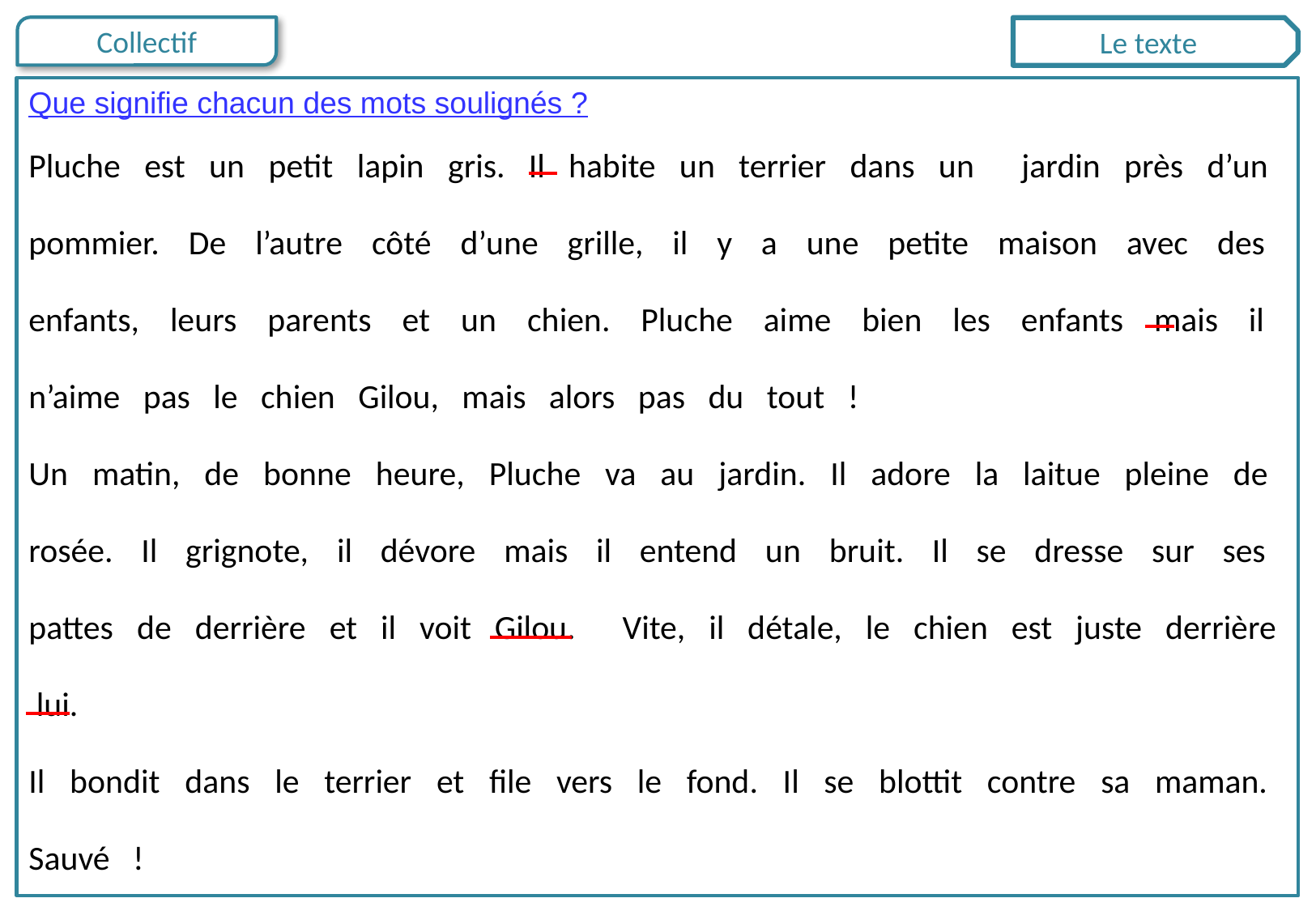

Le texte
Que signifie chacun des mots soulignés ?
Pluche   est   un   petit   lapin   gris.   Il   habite   un   terrier   dans   un      jardin   près   d’un   pommier.   De   l’autre   côté   d’une   grille,   il   y   a   une   petite   maison   avec   des   enfants,   leurs   parents   et   un   chien.   Pluche   aime   bien   les   enfants   mais   il   n’aime   pas   le   chien   Gilou,   mais   alors   pas   du   tout   !
Un   matin,   de   bonne   heure,   Pluche   va   au   jardin.   Il   adore   la   laitue   pleine   de   rosée.   Il   grignote,   il   dévore   mais   il   entend   un   bruit.   Il   se   dresse   sur   ses   pattes   de   derrière   et   il   voit   Gilou.      Vite,   il   détale,   le   chien   est   juste   derrière   lui.
Il   bondit   dans   le   terrier   et   file   vers   le   fond.   Il   se   blottit   contre   sa   maman.   Sauvé   !